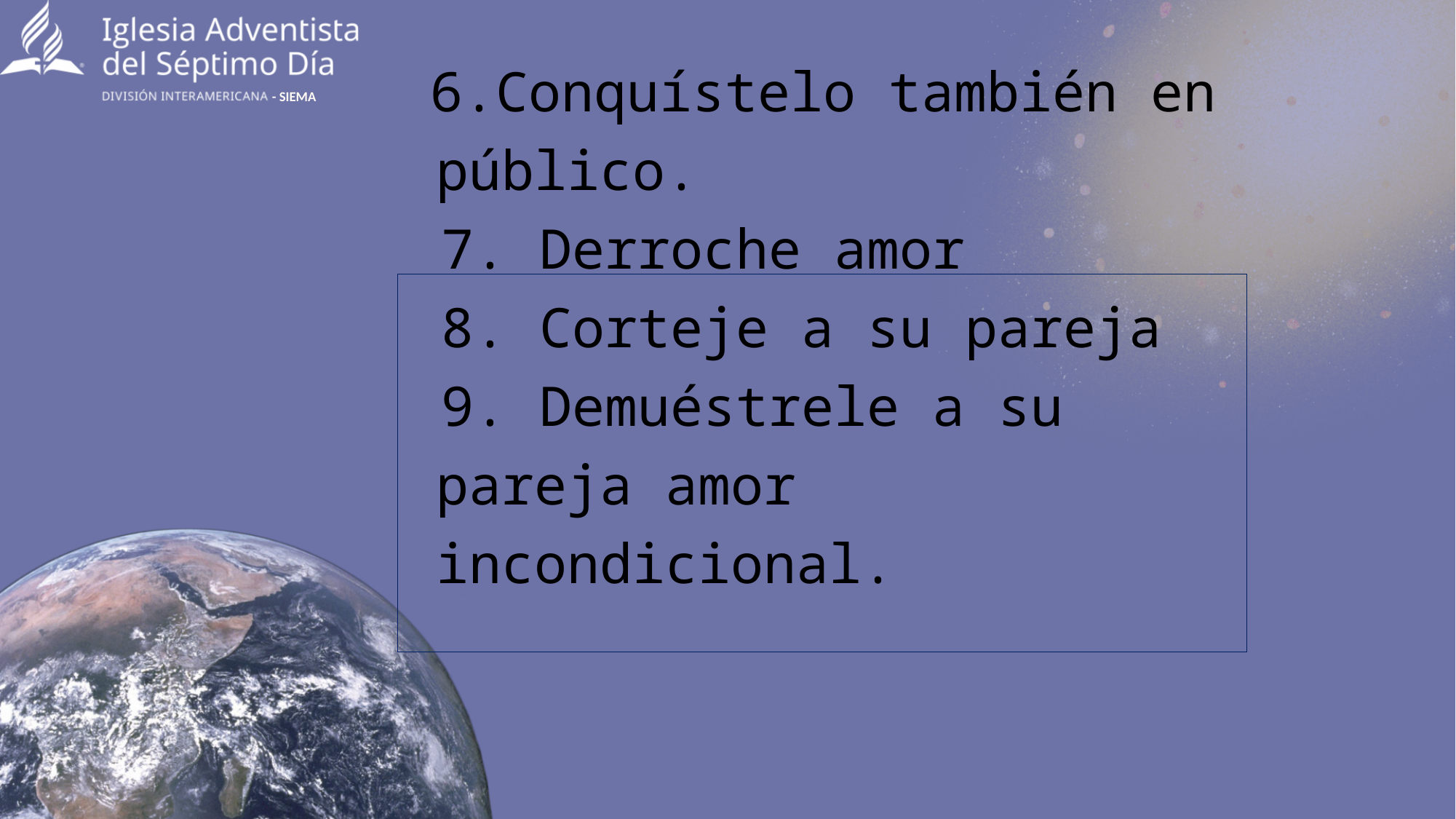

- SIEMA
 6.Conquístelo también en público.
 7. Derroche amor
 8. Corteje a su pareja
 9. Demuéstrele a su pareja amor incondicional.